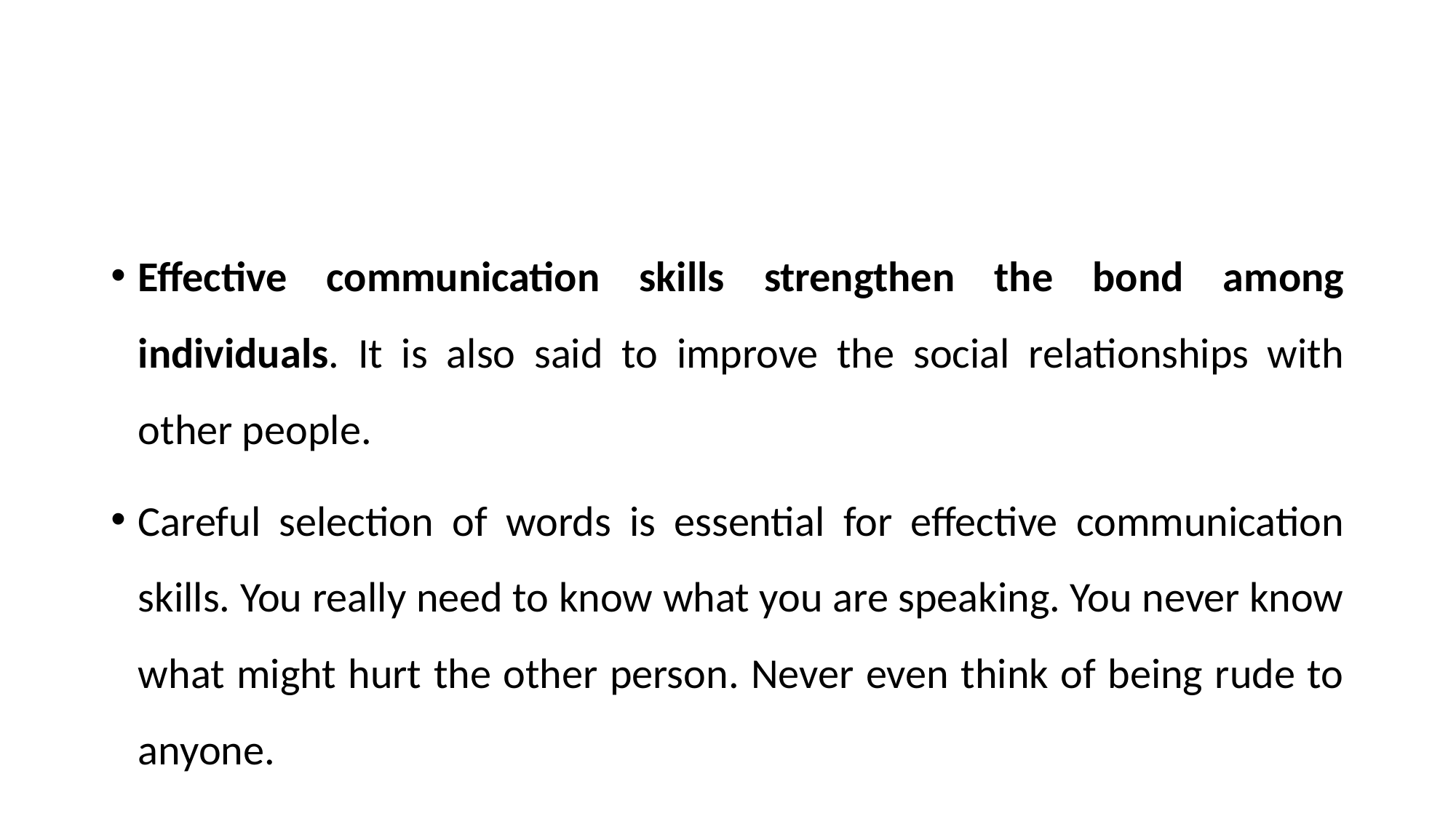

#
Effective communication skills strengthen the bond among individuals. It is also said to improve the social relationships with other people.
Careful selection of words is essential for effective communication skills. You really need to know what you are speaking. You never know what might hurt the other person. Never even think of being rude to anyone.